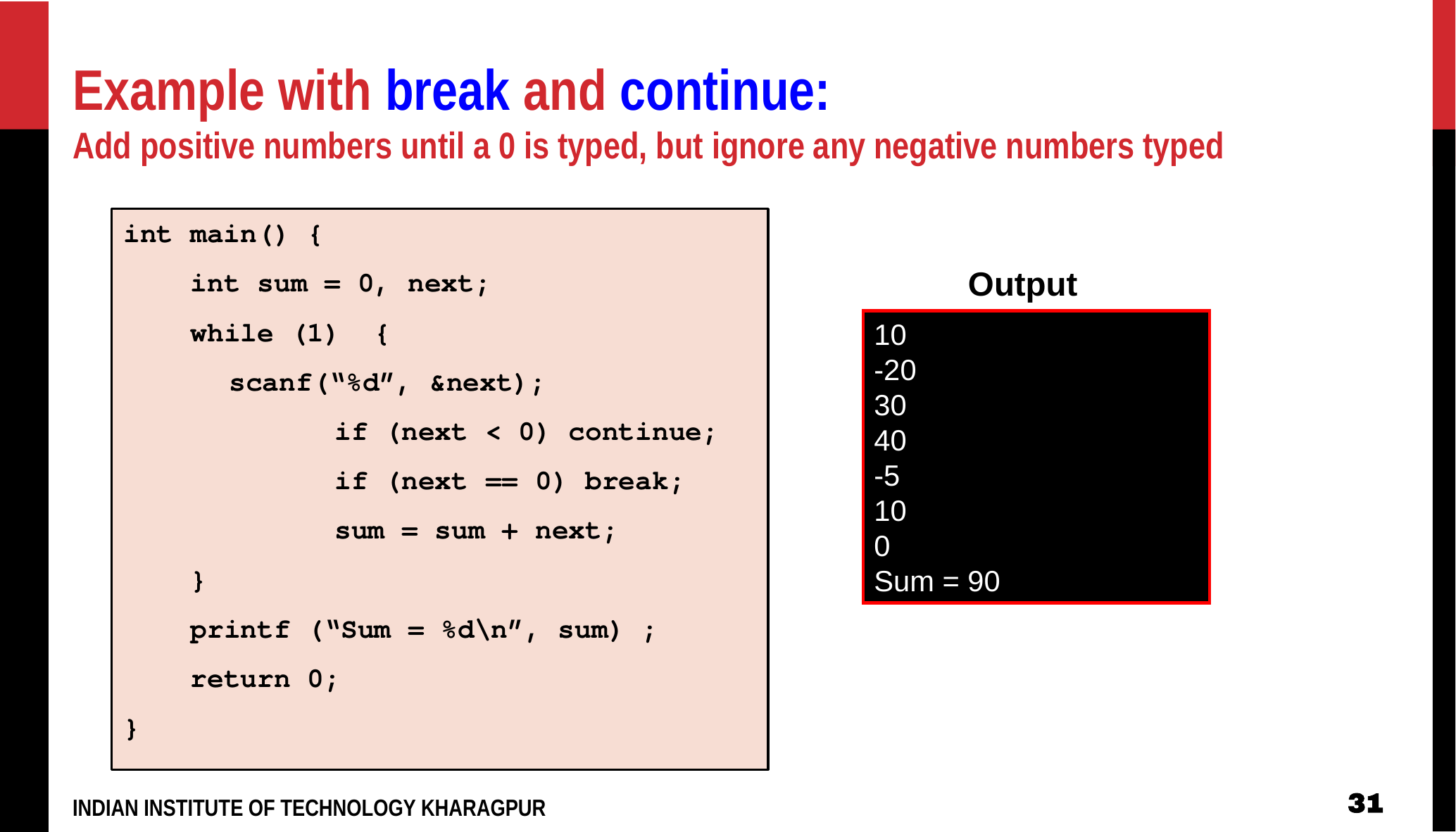

# Example with break and continue: Add positive numbers until a 0 is typed, but ignore any negative numbers typed
int main() {
    int sum = 0, next;
    while (1)  {
scanf(“%d”, &next);
 	 	if (next < 0) continue;
	 	if (next == 0) break;
	 	sum = sum + next;
    }
    printf (“Sum = %d\n”, sum) ;
    return 0;
}
Output
10
-20
30
40
-5
10
0
Sum = 90
31
INDIAN INSTITUTE OF TECHNOLOGY KHARAGPUR